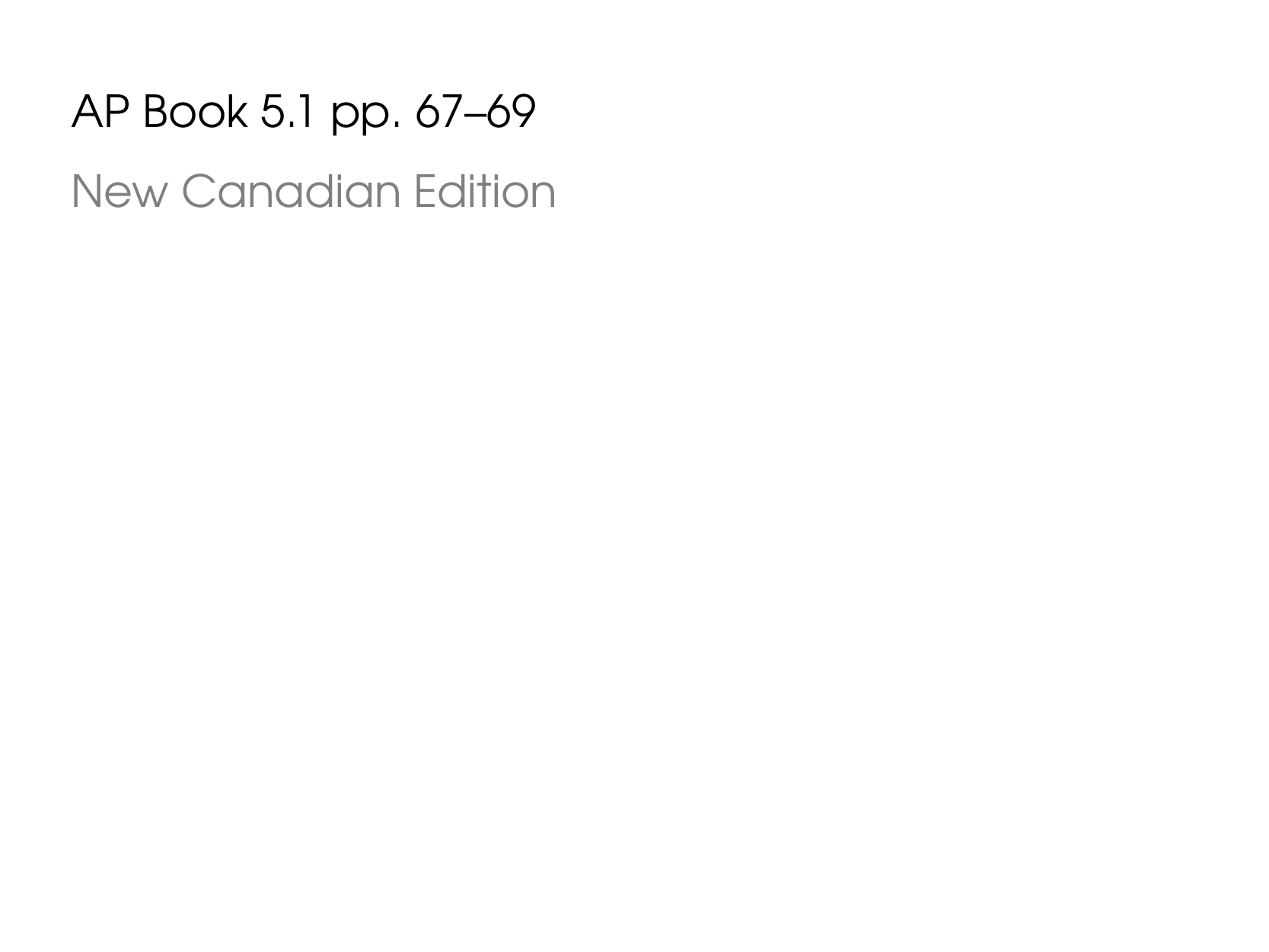

AP Book 5.1 pp. 67–69
New Canadian Edition